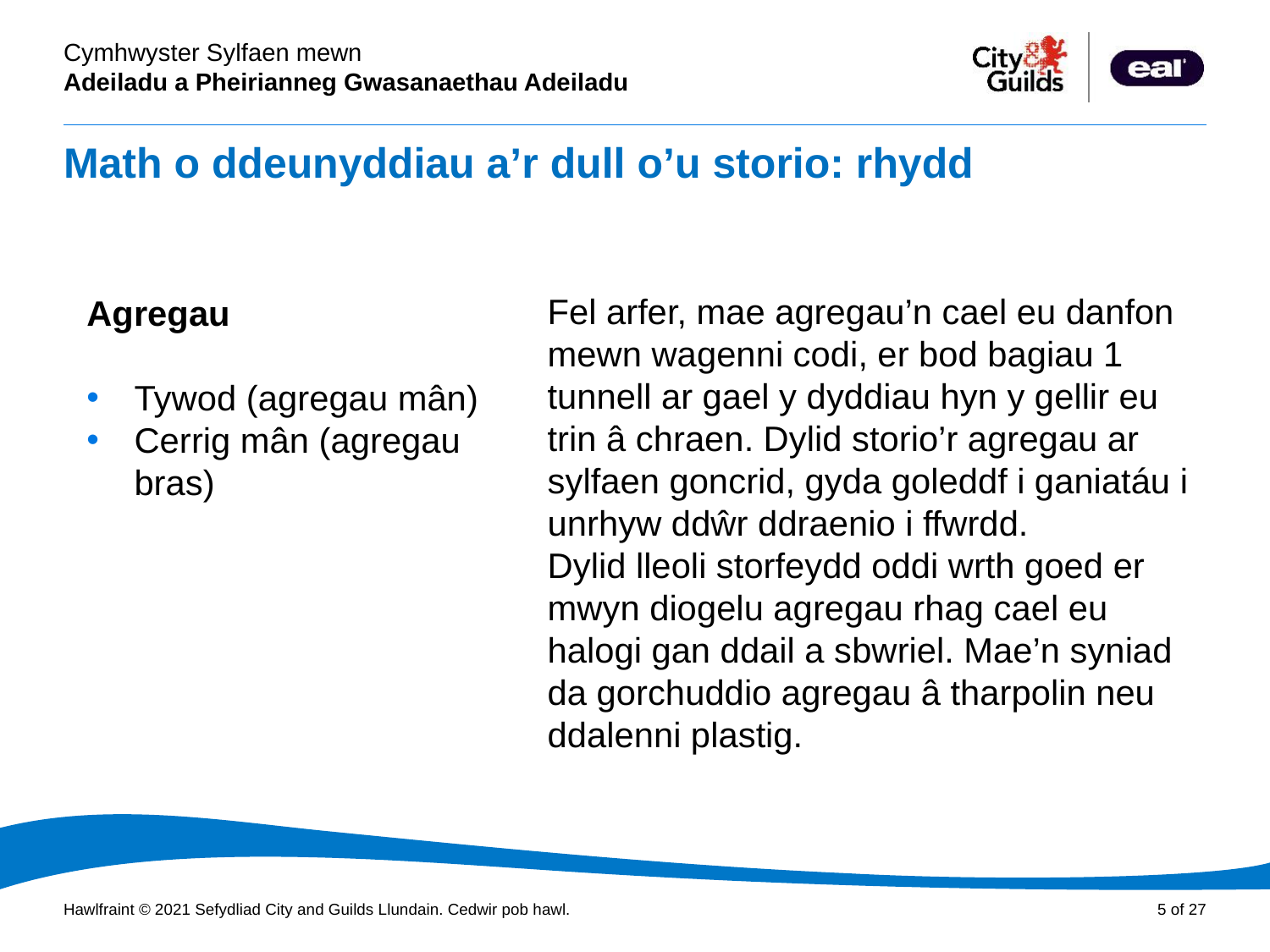

# Math o ddeunyddiau a’r dull o’u storio: rhydd

Cyflwyniad PowerPoint
Fel arfer, mae agregau’n cael eu danfon mewn wagenni codi, er bod bagiau 1 tunnell ar gael y dyddiau hyn y gellir eu trin â chraen. Dylid storio’r agregau ar sylfaen goncrid, gyda goleddf i ganiatáu i unrhyw ddŵr ddraenio i ffwrdd.
Dylid lleoli storfeydd oddi wrth goed er mwyn diogelu agregau rhag cael eu halogi gan ddail a sbwriel. Mae’n syniad da gorchuddio agregau â tharpolin neu ddalenni plastig.
Agregau

Tywod (agregau mân)
Cerrig mân (agregau
bras)